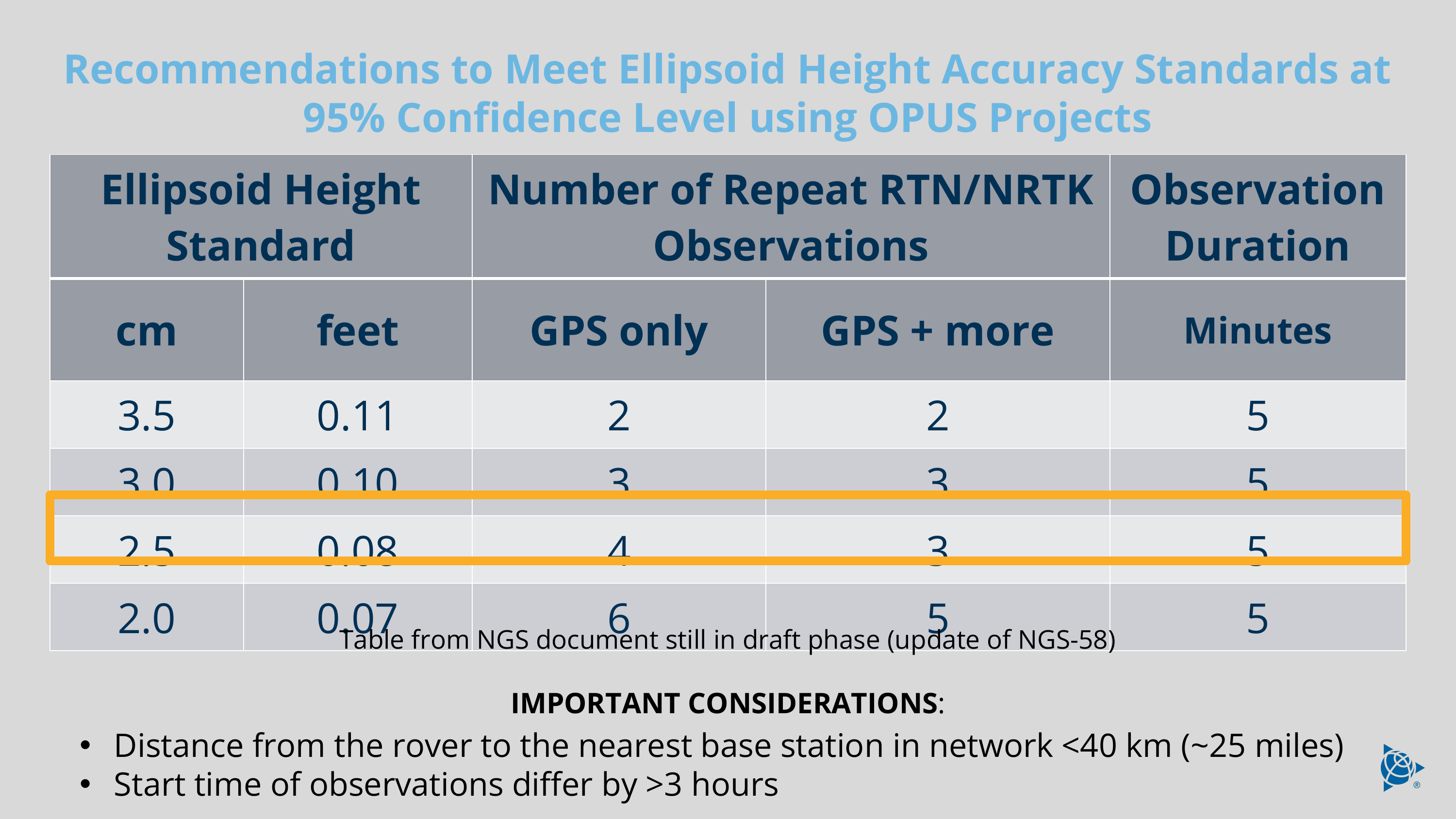

Recommendations to Meet Ellipsoid Height Accuracy Standards at 95% Confidence Level using OPUS Projects
| Ellipsoid Height Standard |  | Number of Repeat RTN/NRTK Observations |  | Observation Duration |
| --- | --- | --- | --- | --- |
| cm | feet | GPS only | GPS + more | Minutes |
| 3.5 | 0.11 | 2 | 2 | 5 |
| 3.0 | 0.10 | 3 | 3 | 5 |
| 2.5 | 0.08 | 4 | 3 | 5 |
| 2.0 | 0.07 | 6 | 5 | 5 |

Table from NGS document still in draft phase (update of NGS-58)

IMPORTANT CONSIDERATIONS:
Distance from the rover to the nearest base station in network <40 km (~25 miles)
Start time of observations differ by >3 hours